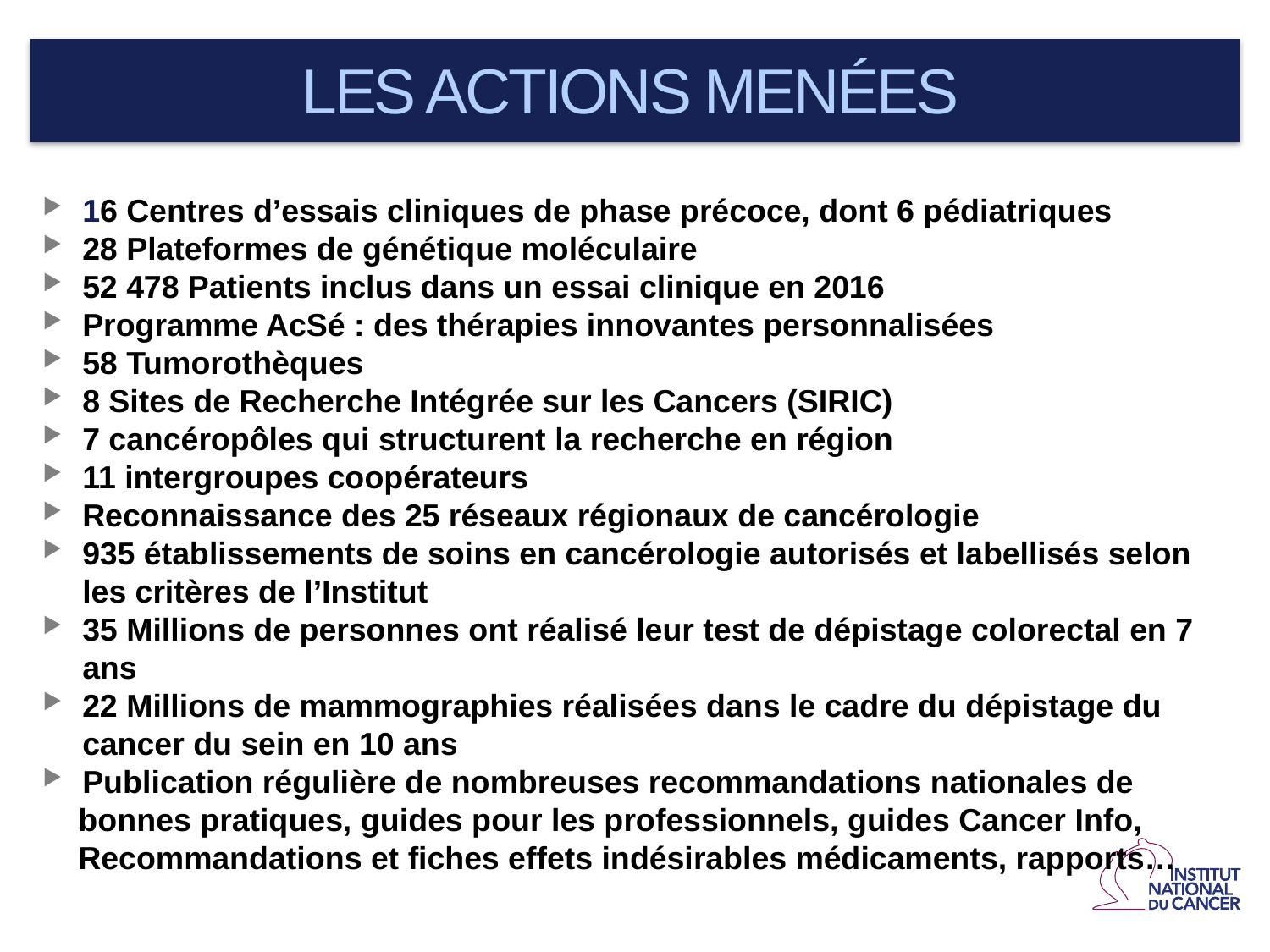

LES ACTIONS MENÉES
16 Centres d’essais cliniques de phase précoce, dont 6 pédiatriques
28 Plateformes de génétique moléculaire
52 478 Patients inclus dans un essai clinique en 2016
Programme AcSé : des thérapies innovantes personnalisées
58 Tumorothèques
8 Sites de Recherche Intégrée sur les Cancers (SIRIC)
7 cancéropôles qui structurent la recherche en région
11 intergroupes coopérateurs
Reconnaissance des 25 réseaux régionaux de cancérologie
935 établissements de soins en cancérologie autorisés et labellisés selon les critères de l’Institut
35 Millions de personnes ont réalisé leur test de dépistage colorectal en 7 ans
22 Millions de mammographies réalisées dans le cadre du dépistage du cancer du sein en 10 ans
Publication régulière de nombreuses recommandations nationales de
    bonnes pratiques, guides pour les professionnels, guides Cancer Info,
    Recommandations et fiches effets indésirables médicaments, rapports…